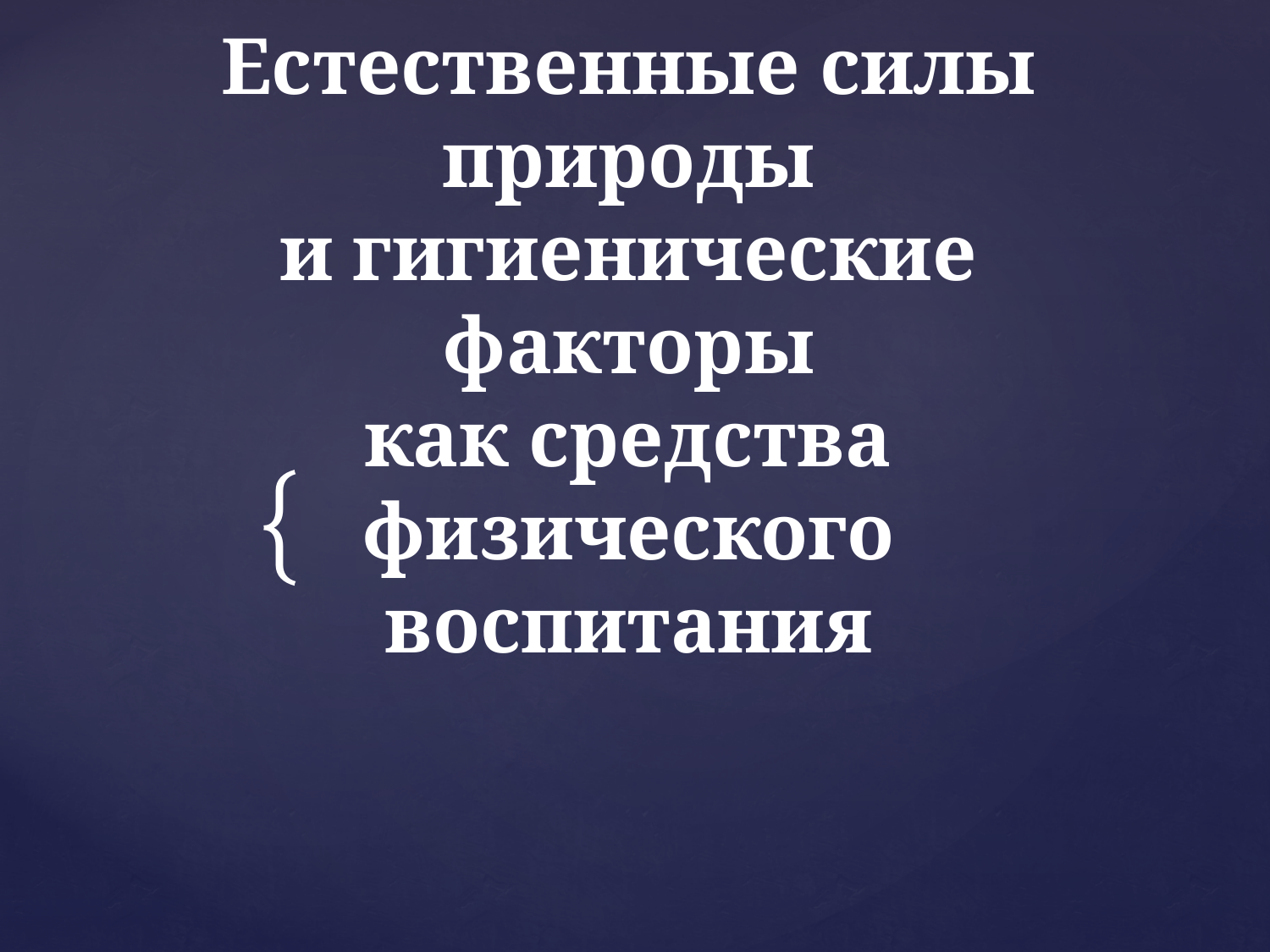

# Естественные силы природы и гигиенические факторы как средства физического воспитания